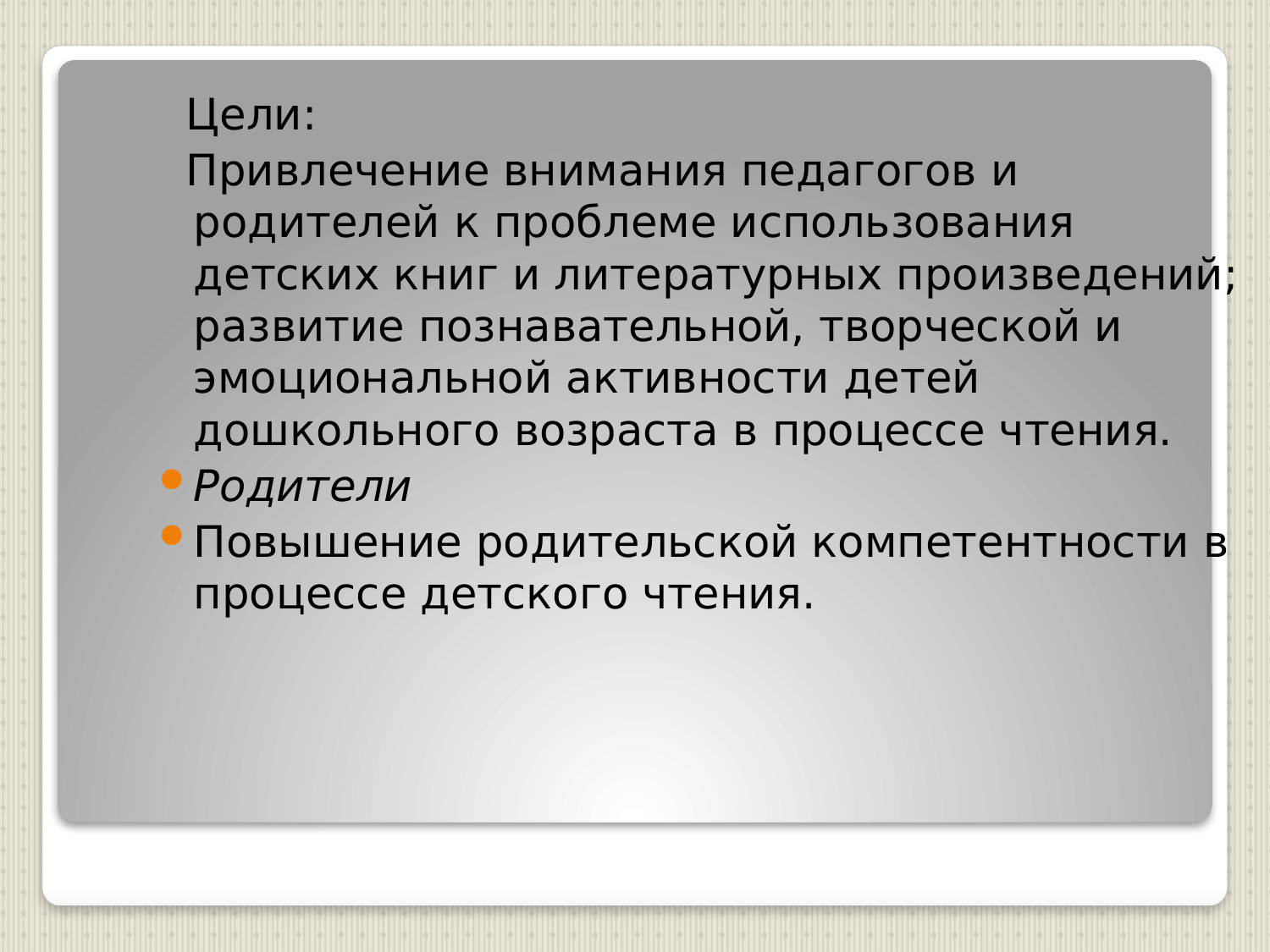

Цели:
  Привлечение внимания педагогов и родителей к проблеме использования детских книг и литературных произведений; развитие познавательной, творческой и эмоциональной активности детей дошкольного возраста в процессе чтения.
Родители
Повышение родительской компетентности в процессе детского чтения.